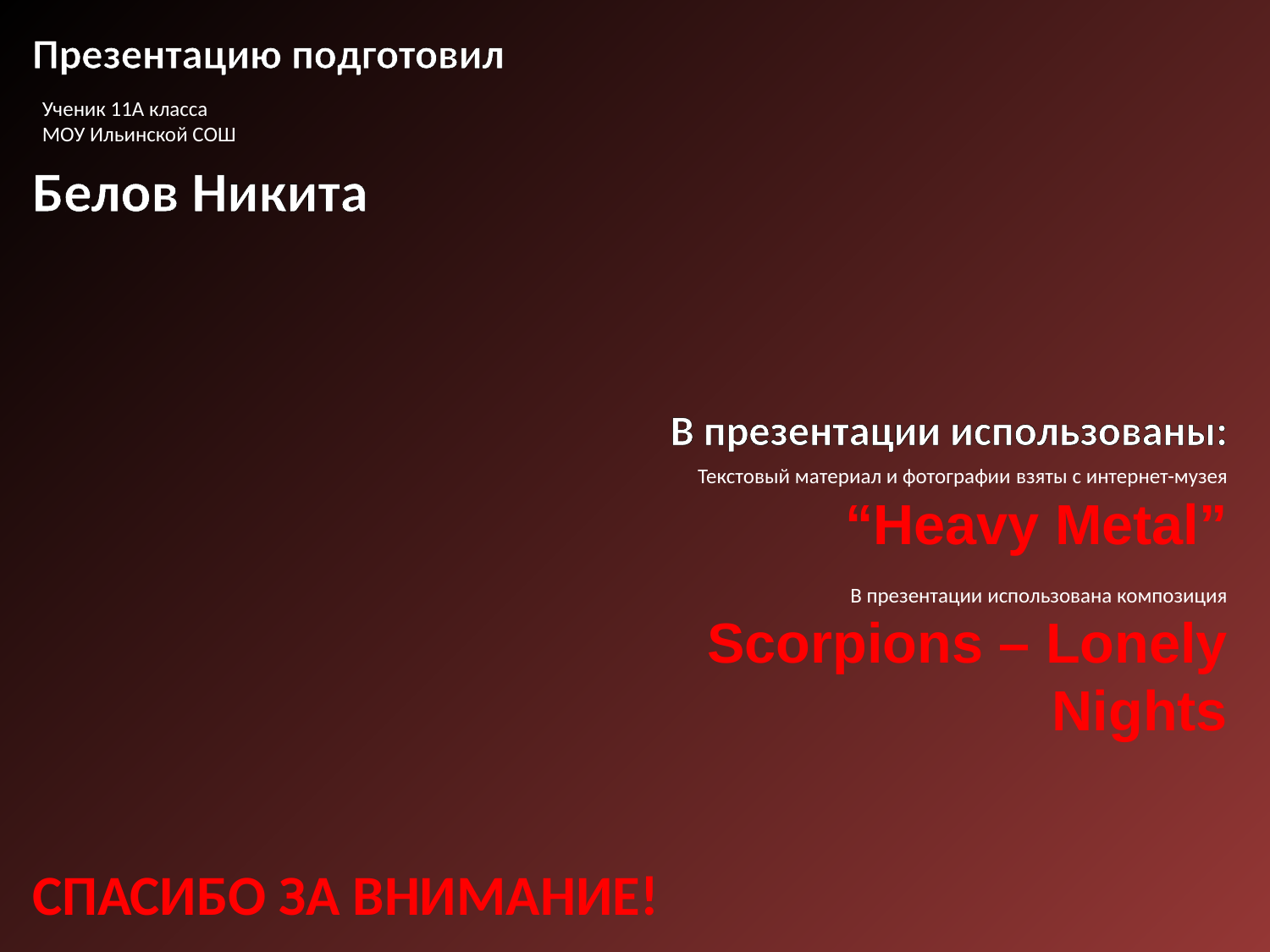

Презентацию подготовил
Ученик 11А класса
МОУ Ильинской СОШ
Белов Никита
В презентации использованы:
Текстовый материал и фотографии взяты с интернет-музея “Heavy Metal”
В презентации использована композиция Scorpions – Lonely Nights
СПАСИБО ЗА ВНИМАНИЕ!